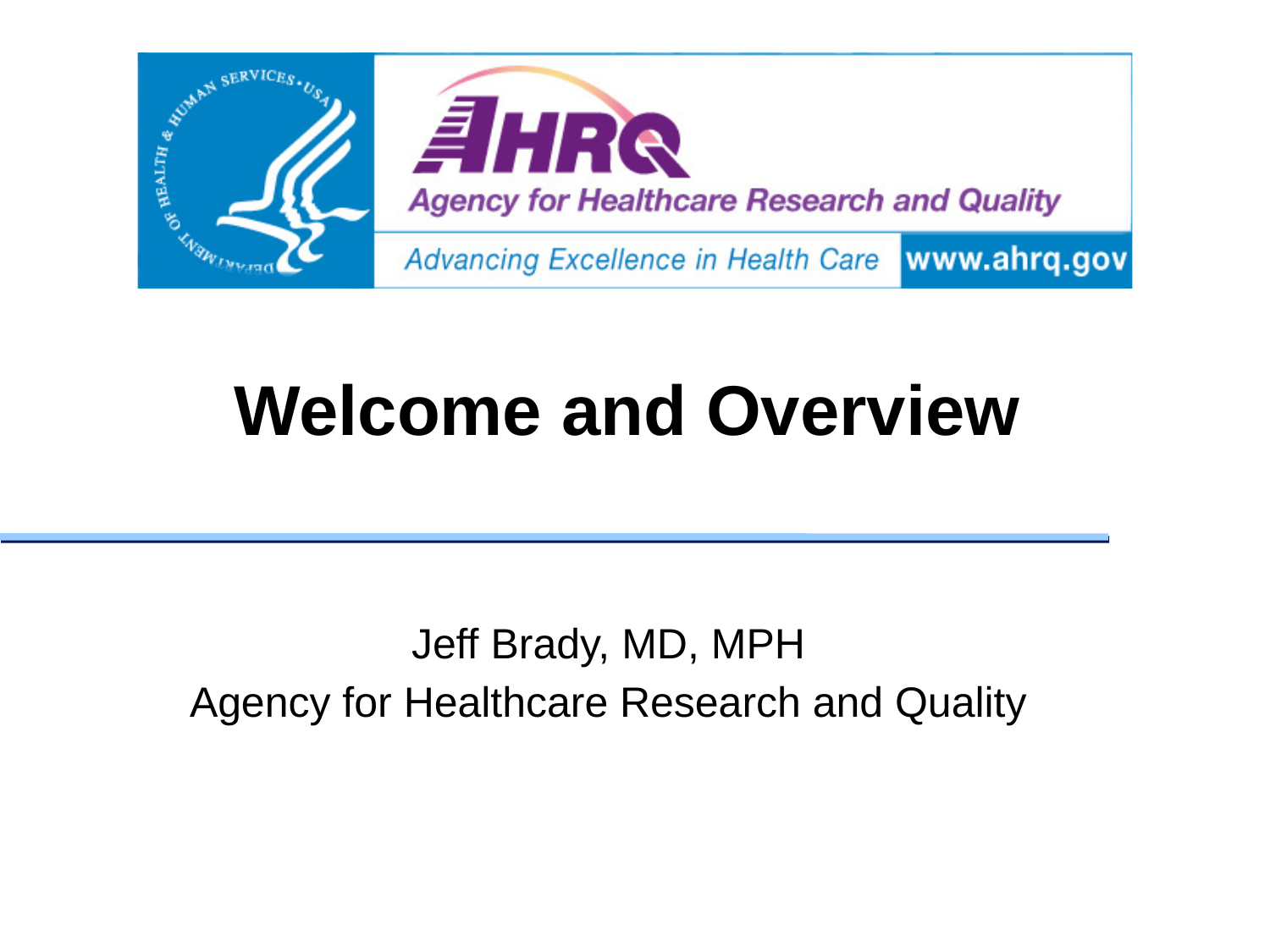

# Welcome and Overview
Jeff Brady, MD, MPH
Agency for Healthcare Research and Quality